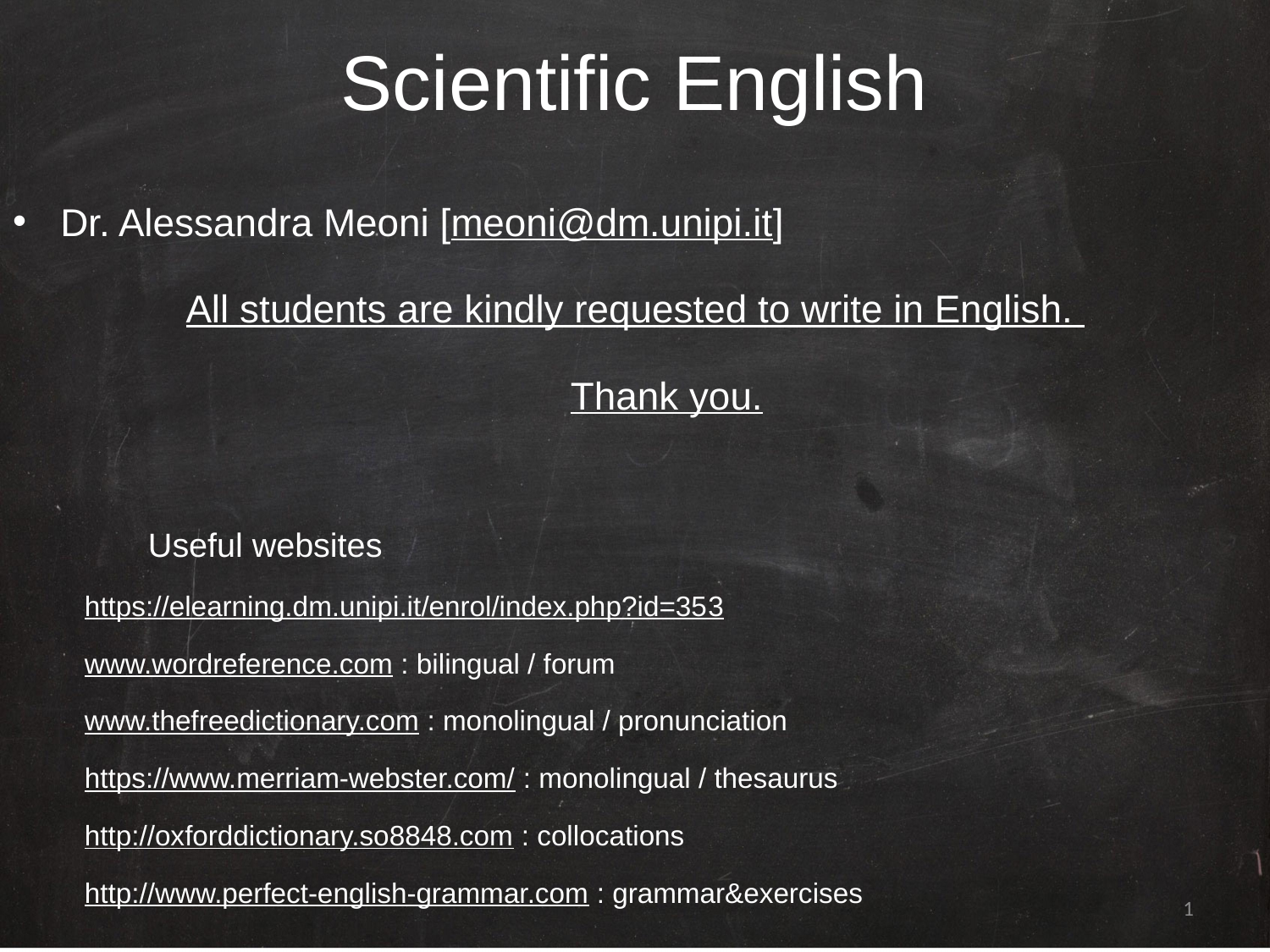

# Scientific English
Dr. Alessandra Meoni [meoni@dm.unipi.it]
All students are kindly requested to write in English.
Thank you.

Useful websites
https://elearning.dm.unipi.it/enrol/index.php?id=353
www.wordreference.com : bilingual / forum
www.thefreedictionary.com : monolingual / pronunciation
https://www.merriam-webster.com/ : monolingual / thesaurus
http://oxforddictionary.so8848.com : collocations
http://www.perfect-english-grammar.com : grammar&exercises
1